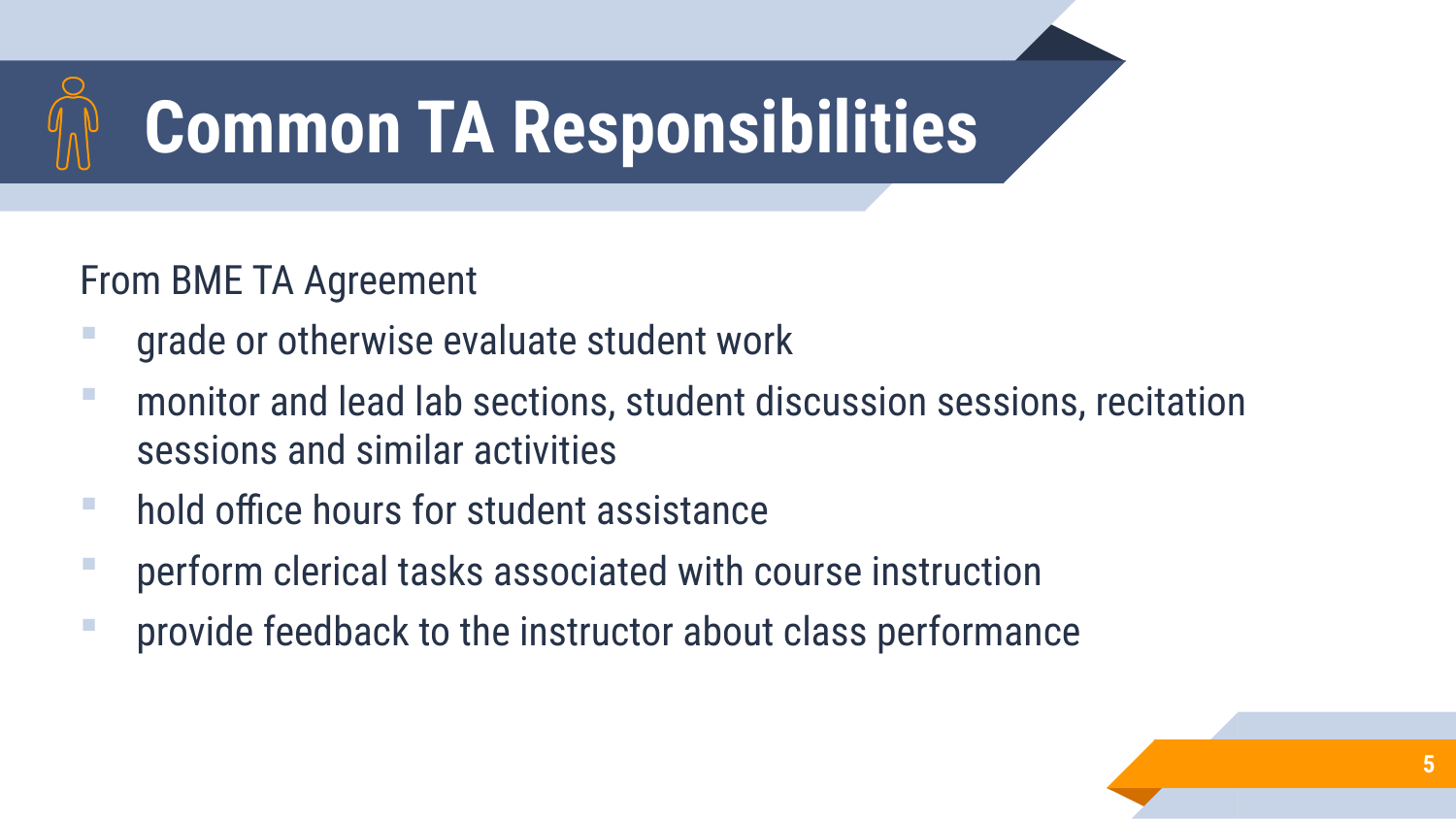

# Common TA Responsibilities

From BME TA Agreement
grade or otherwise evaluate student work
monitor and lead lab sections, student discussion sessions, recitation sessions and similar activities
hold office hours for student assistance
perform clerical tasks associated with course instruction
provide feedback to the instructor about class performance
5
5